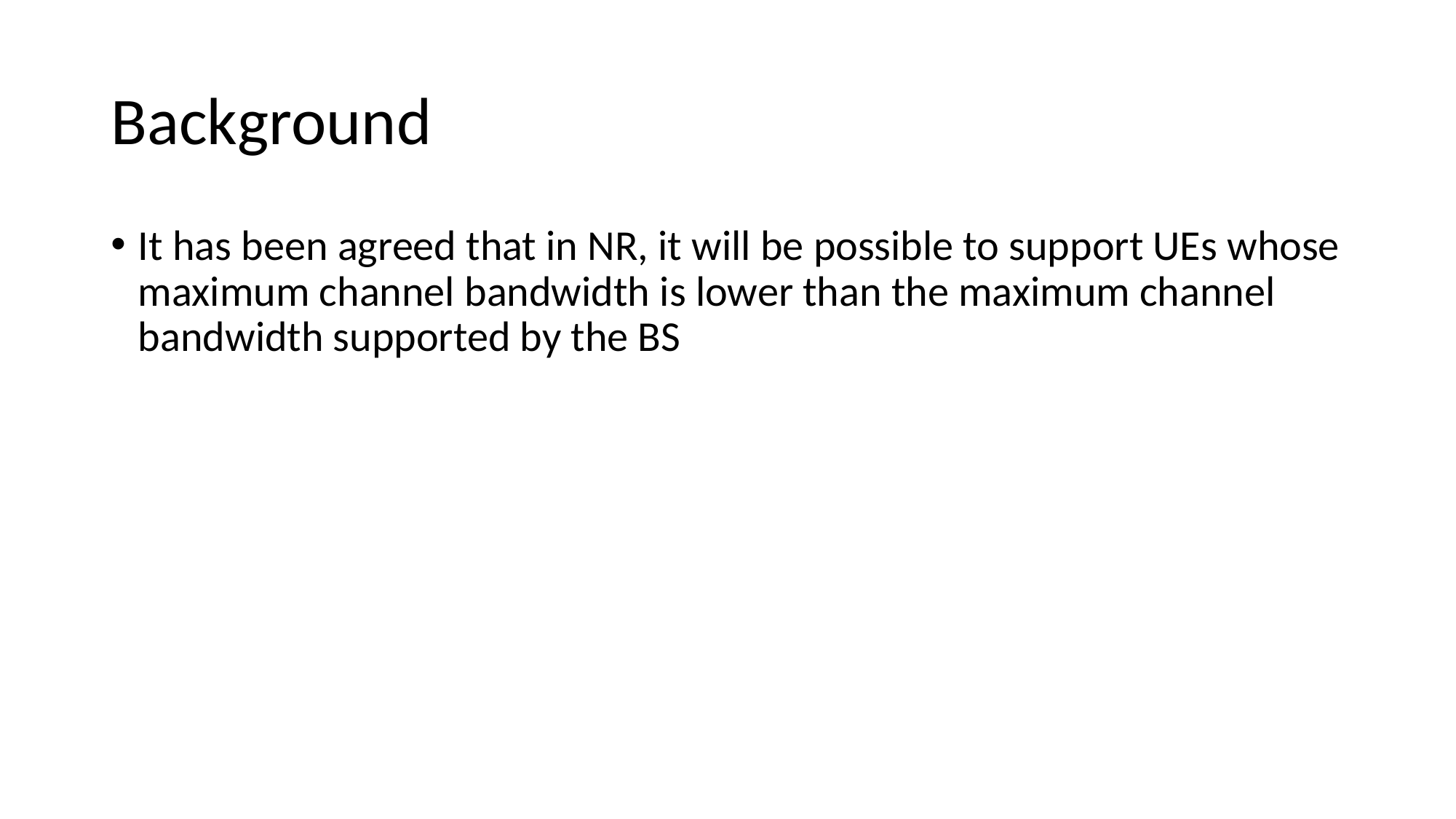

# Background
It has been agreed that in NR, it will be possible to support UEs whose maximum channel bandwidth is lower than the maximum channel bandwidth supported by the BS